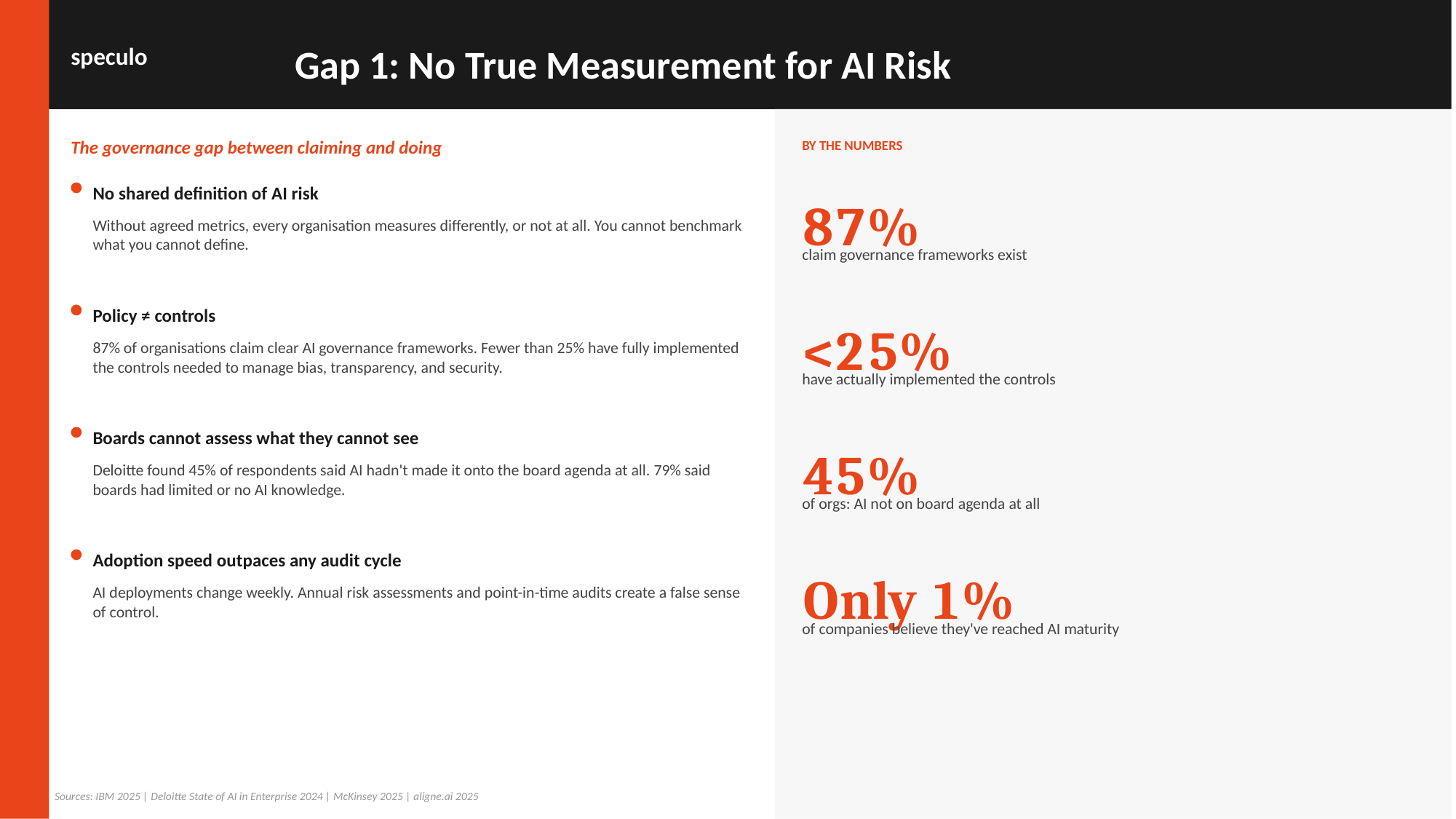

Gap 1: No True Measurement for AI Risk
speculo

The governance gap between claiming and doing
BY THE NUMBERS
No shared definition of AI risk

87%
Without agreed metrics, every organisation measures differently, or not at all. You cannot benchmark
what you cannot define.
claim governance frameworks exist
Policy ≠ controls

<25%
87% of organisations claim clear AI governance frameworks. Fewer than 25% have fully implemented
the controls needed to manage bias, transparency, and security.
have actually implemented the controls
Boards cannot assess what they cannot see

45%
Deloitte found 45% of respondents said AI hadn't made it onto the board agenda at all. 79% said
boards had limited or no AI knowledge.
of orgs: AI not on board agenda at all
Adoption speed outpaces any audit cycle

Only 1%
AI deployments change weekly. Annual risk assessments and point-in-time audits create a false sense
of control.
of companies believe they've reached AI maturity
Sources: IBM 2025 | Deloitte State of AI in Enterprise 2024 | McKinsey 2025 | aligne.ai 2025